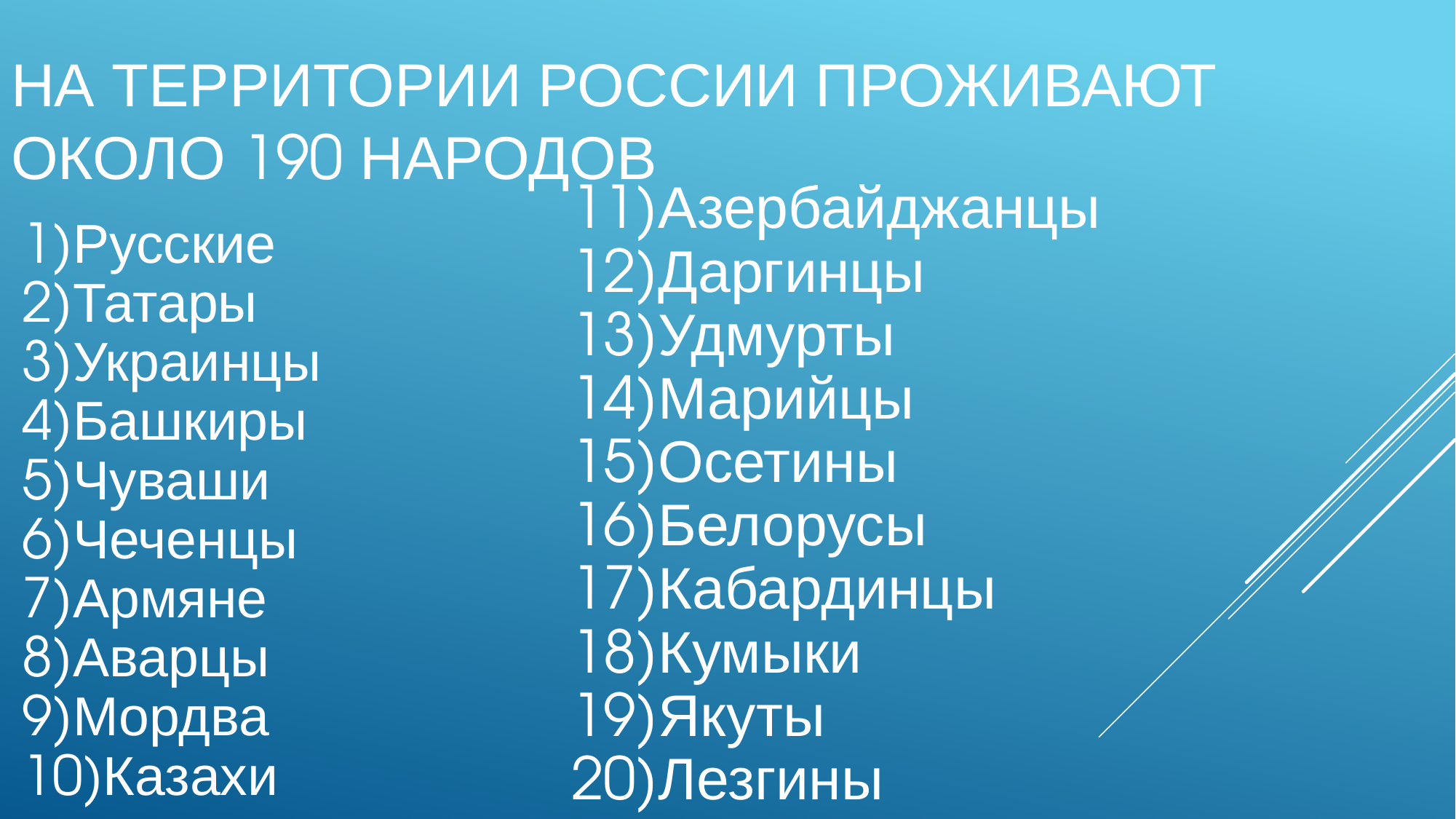

# На территории России проживают около 190 народов
11)Азербайджанцы
12)Даргинцы
13)Удмурты
14)Марийцы
15)Осетины
16)Белорусы
17)Кабардинцы
18)Кумыки
19)Якуты
20)Лезгины
1)Русские
2)Татары
3)Украинцы
4)Башкиры
5)Чуваши
6)Чеченцы
7)Армяне
8)Аварцы
9)Мордва
10)Казахи